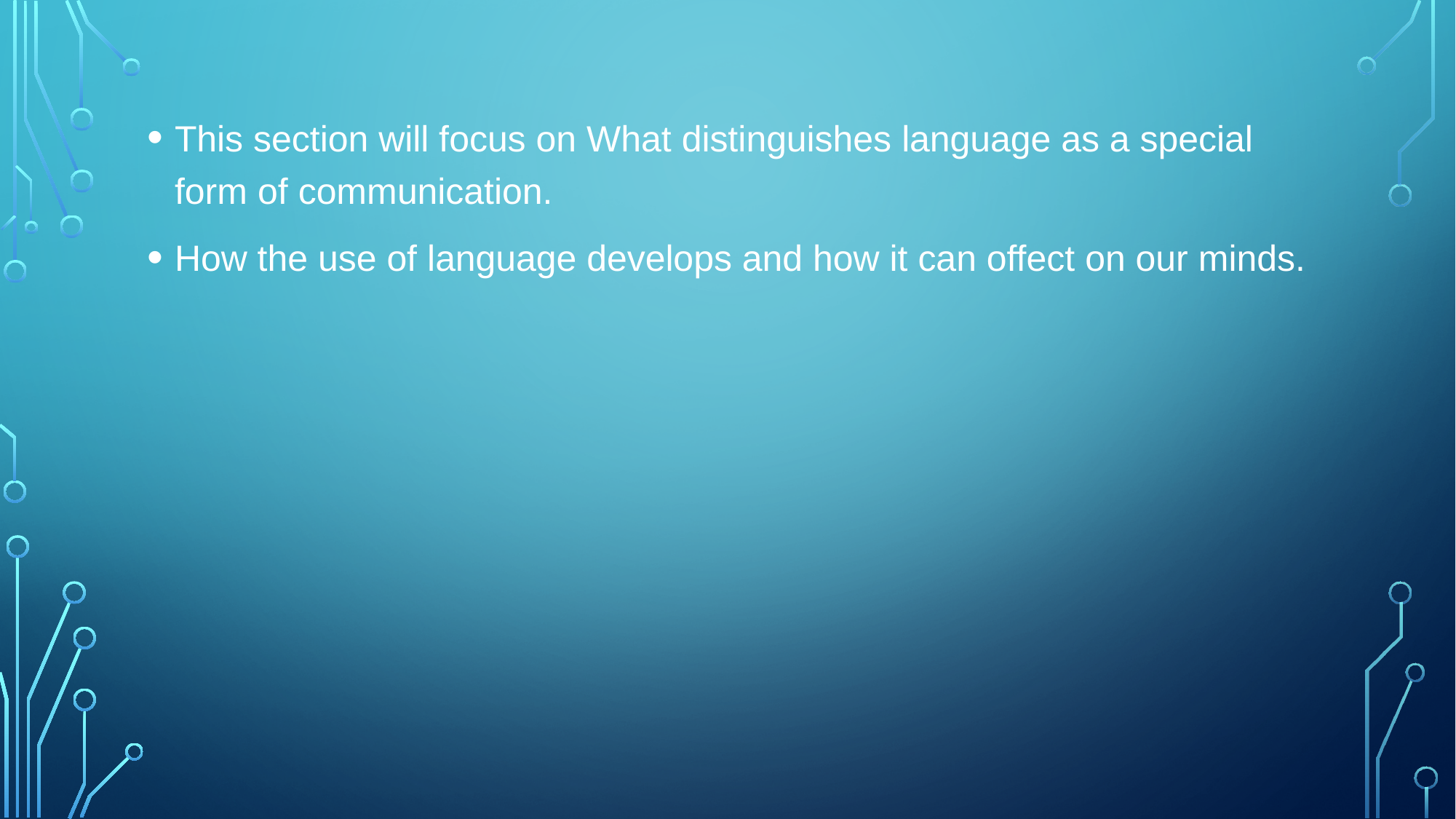

This section will focus on What distinguishes language as a special form of communication.
How the use of language develops and how it can offect on our minds.